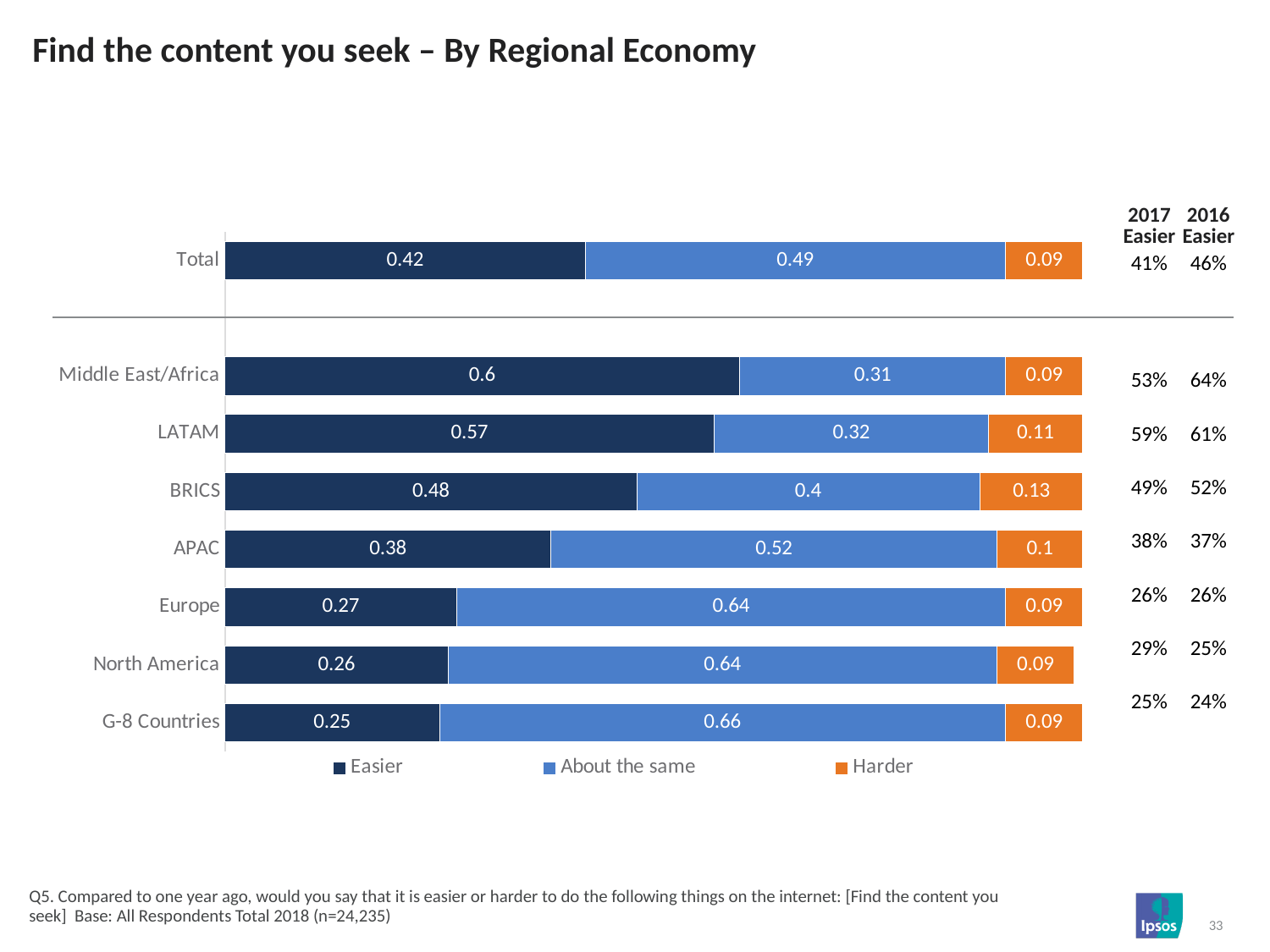

# Find the content you seek – By Regional Economy
| 2017 Easier | 2016 Easier |
| --- | --- |
| 41% | 46% |
| 53% | 64% |
| 59% | 61% |
| 49% | 52% |
| 38% | 37% |
| 26% | 26% |
| 29% | 25% |
| 25% | 24% |

### Chart

| Category | Easier | About the same | Harder |
|---|---|---|---|
| Total | 0.42 | 0.49 | 0.09 |
|  | None | None | None |
| Middle East/Africa | 0.6 | 0.31 | 0.09 |
| LATAM | 0.57 | 0.32 | 0.11 |
| BRICS | 0.48 | 0.4 | 0.13 |
| APAC | 0.38 | 0.52 | 0.1 |
| Europe | 0.27 | 0.64 | 0.09 |
| North America | 0.26 | 0.64 | 0.09 |
| G-8 Countries | 0.25 | 0.66 | 0.09 |
Q5. Compared to one year ago, would you say that it is easier or harder to do the following things on the internet: [Find the content you seek]  Base: All Respondents Total 2018 (n=24,235)